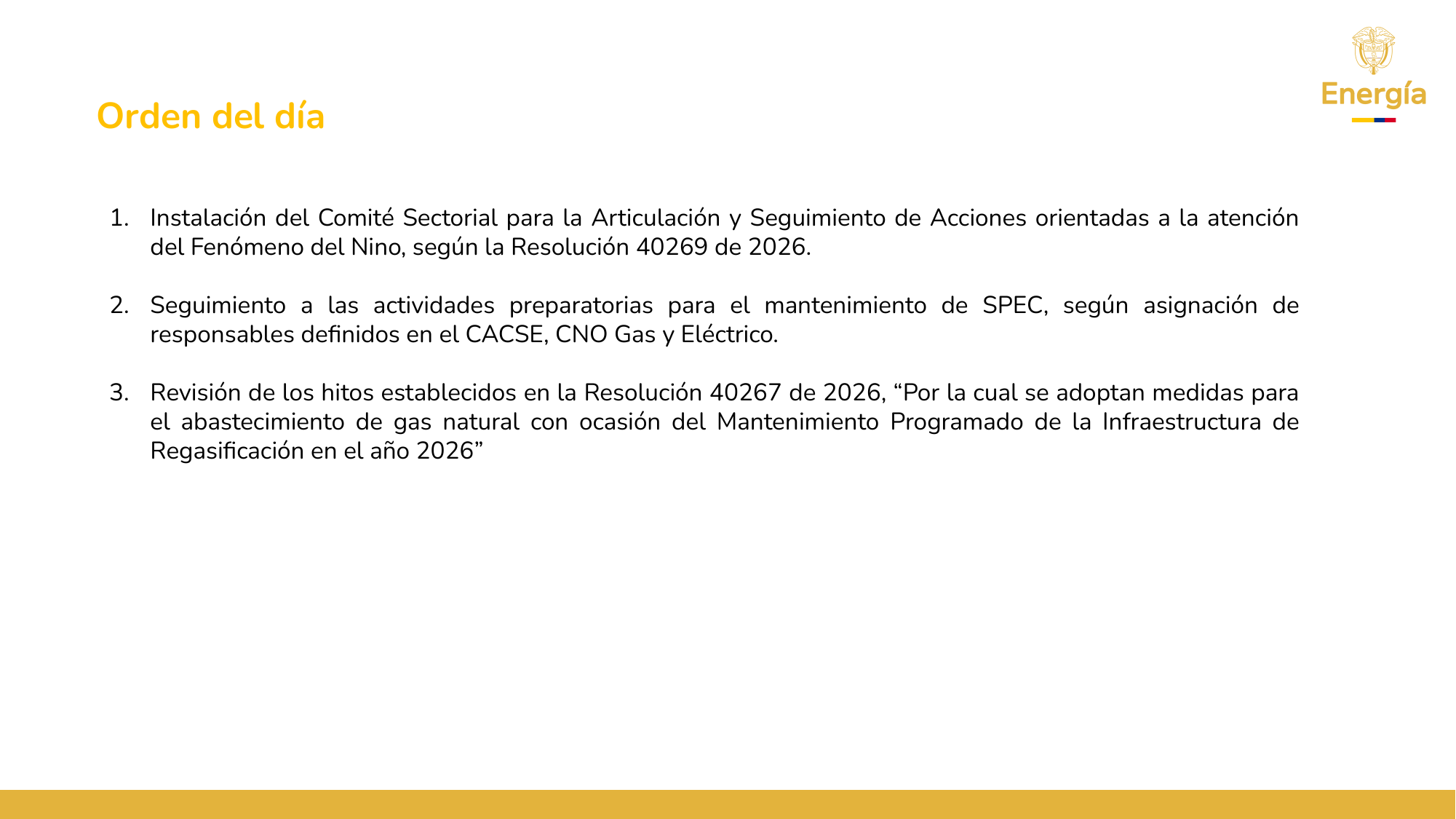

Orden del día
Instalación del Comité Sectorial para la Articulación y Seguimiento de Acciones orientadas a la atención del Fenómeno del Nino, según la Resolución 40269 de 2026.

Seguimiento a las actividades preparatorias para el mantenimiento de SPEC, según asignación de responsables definidos en el CACSE, CNO Gas y Eléctrico.

Revisión de los hitos establecidos en la Resolución 40267 de 2026, “Por la cual se adoptan medidas para el abastecimiento de gas natural con ocasión del Mantenimiento Programado de la Infraestructura de Regasificación en el año 2026”